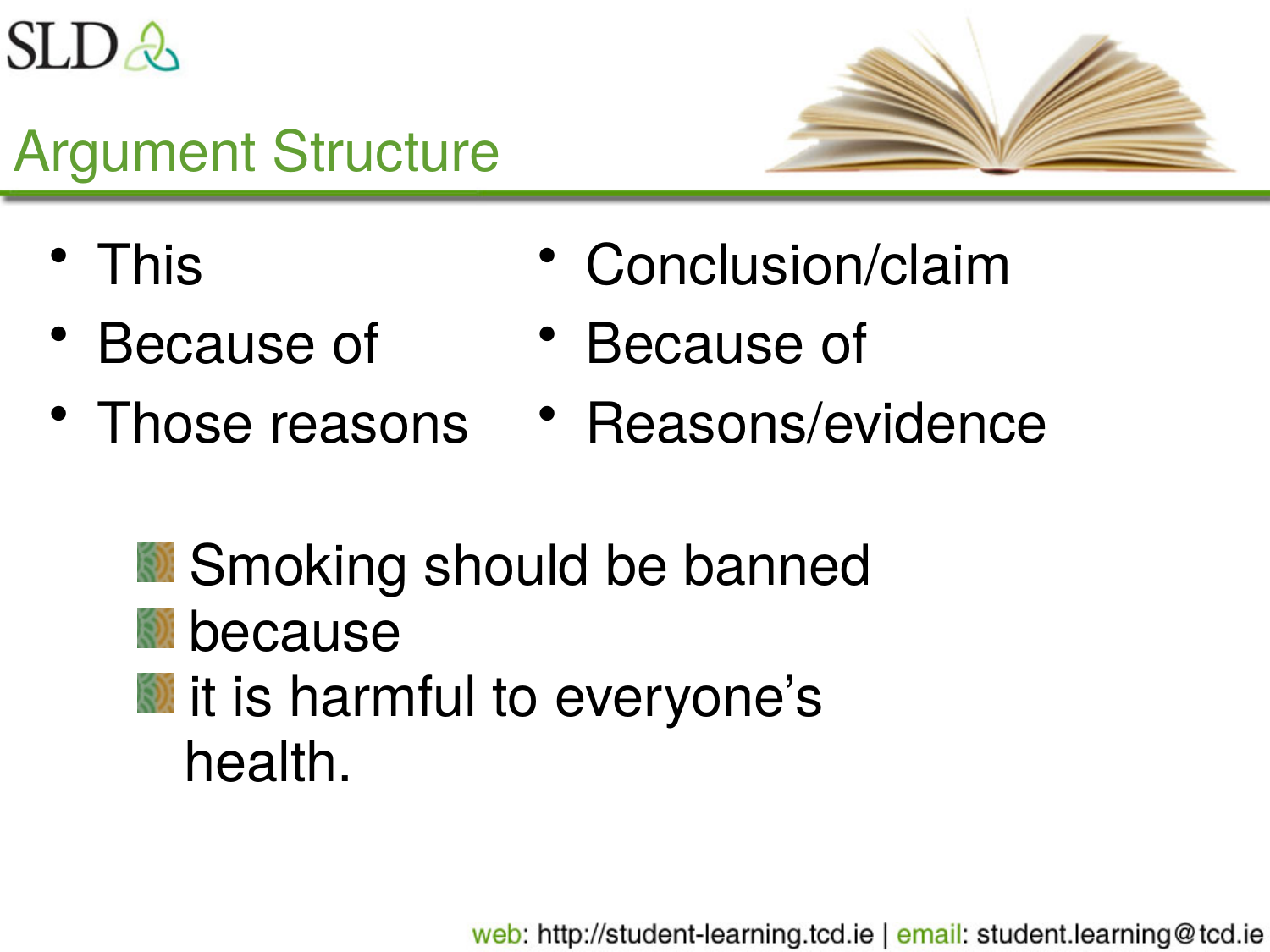

# Argument Structure
This
Because of
Those reasons

Conclusion/claim
Because of
Reasons/evidence
 Smoking should be banned
 because
 it is harmful to everyone’s
   health.